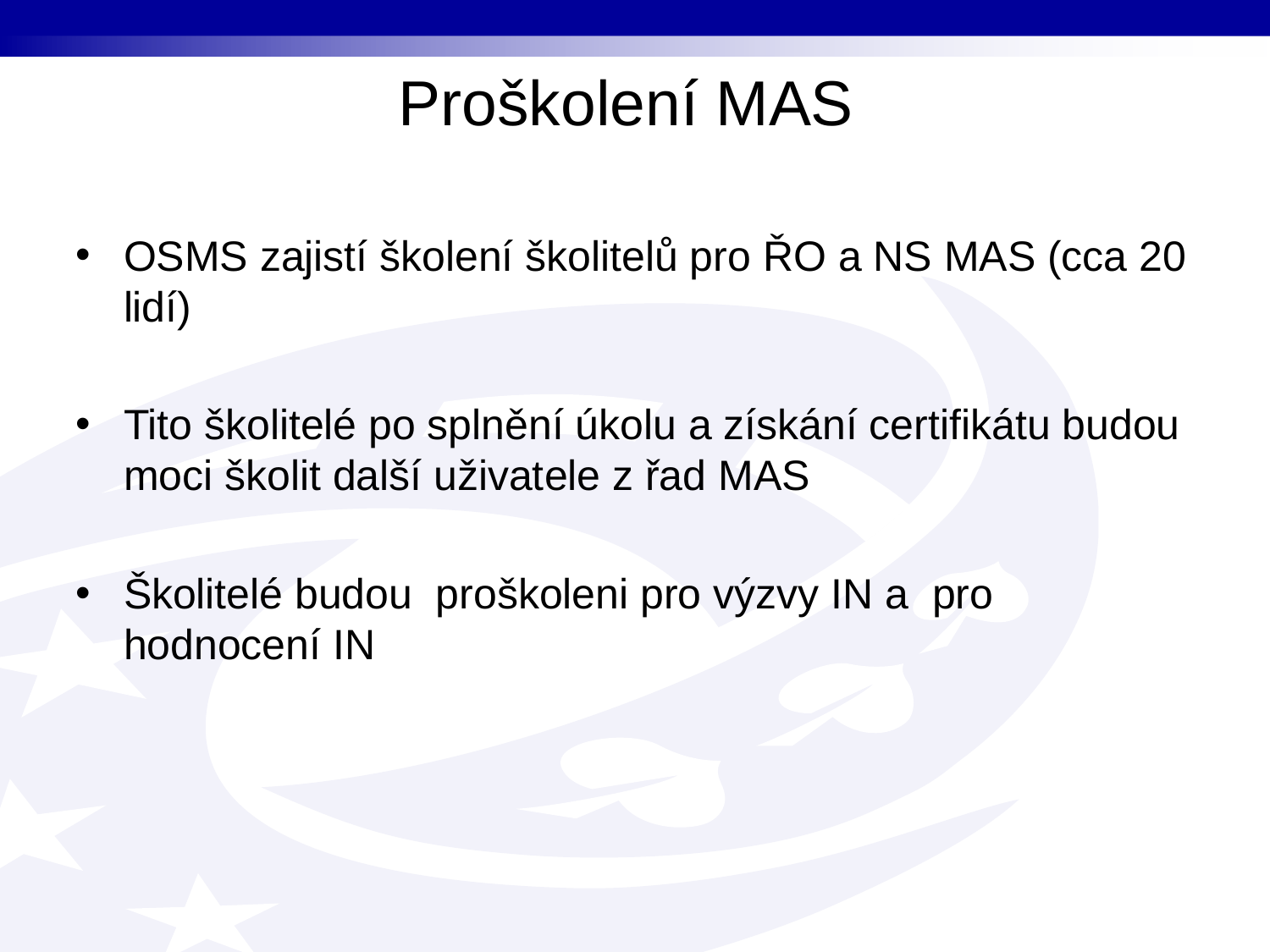

# Proškolení MAS
OSMS zajistí školení školitelů pro ŘO a NS MAS (cca 20 lidí)

Tito školitelé po splnění úkolu a získání certifikátu budou moci školit další uživatele z řad MAS

Školitelé budou  proškoleni pro výzvy IN a  pro hodnocení IN